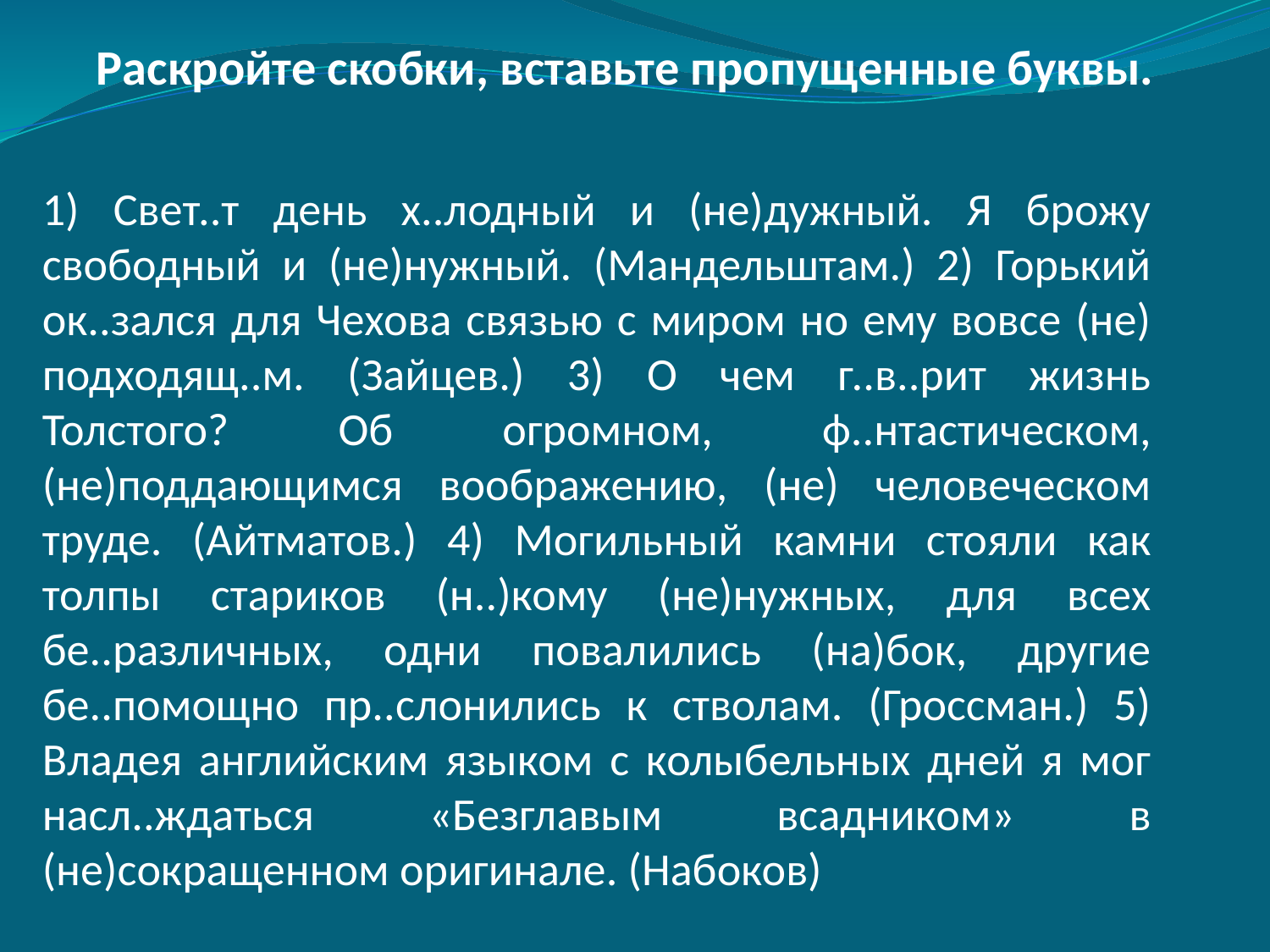

Раскройте скобки, вставьте пропущенные буквы.
1) Свет..т день х..лодный и (не)дужный. Я брожу свободный и (не)нужный. (Мандельштам.) 2) Горький ок..зался для Чехова связью с миром но ему вовсе (не) подходящ..м. (Зайцев.) 3) О чем г..в..рит жизнь Толстого? Об огромном, ф..нтастическом, (не)поддающимся воображению, (не) человеческом труде. (Айтматов.) 4) Могильный камни стояли как толпы стариков (н..)кому (не)нужных, для всех бе..различных, одни повалились (на)бок, другие бе..помощно пр..слонились к стволам. (Гроссман.) 5) Владея английским языком с колыбельных дней я мог насл..ждаться «Безглавым всадником» в (не)сокращенном оригинале. (Набоков)